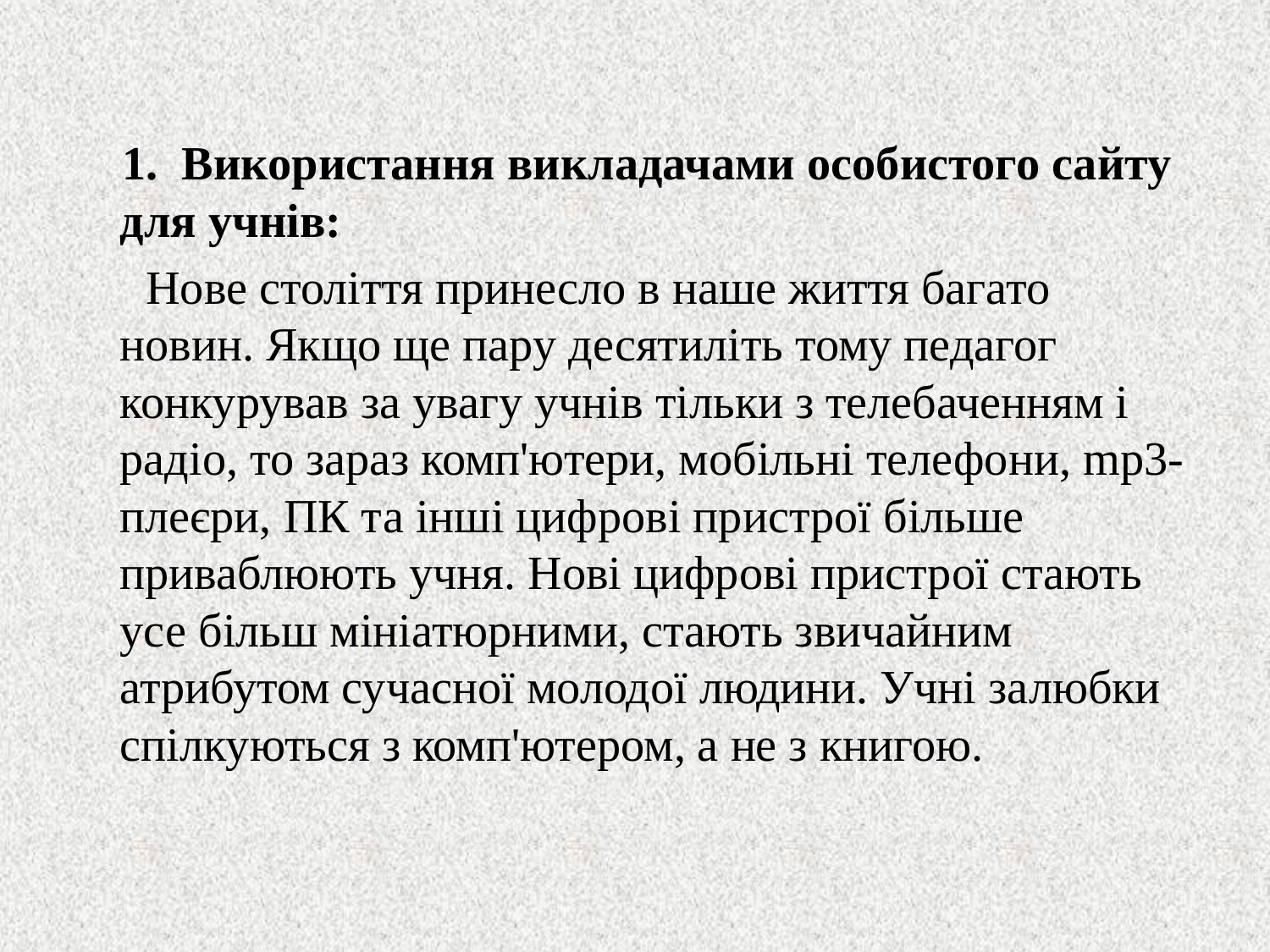

1.  Використання викладачами особистого сайту для учнів:
  Нове століття принесло в наше життя багато новин. Якщо ще пару десятиліть тому педагог конкурував за увагу учнів тільки з телебаченням і радіо, то зараз комп'ютери, мобільні телефони, mp3-плеєри, ПК та інші цифрові пристрої більше приваблюють учня. Нові цифрові пристрої стають усе більш мініатюрними, стають звичайним атрибутом сучасної молодої людини. Учні залюбки спілкуються з комп'ютером, а не з книгою.